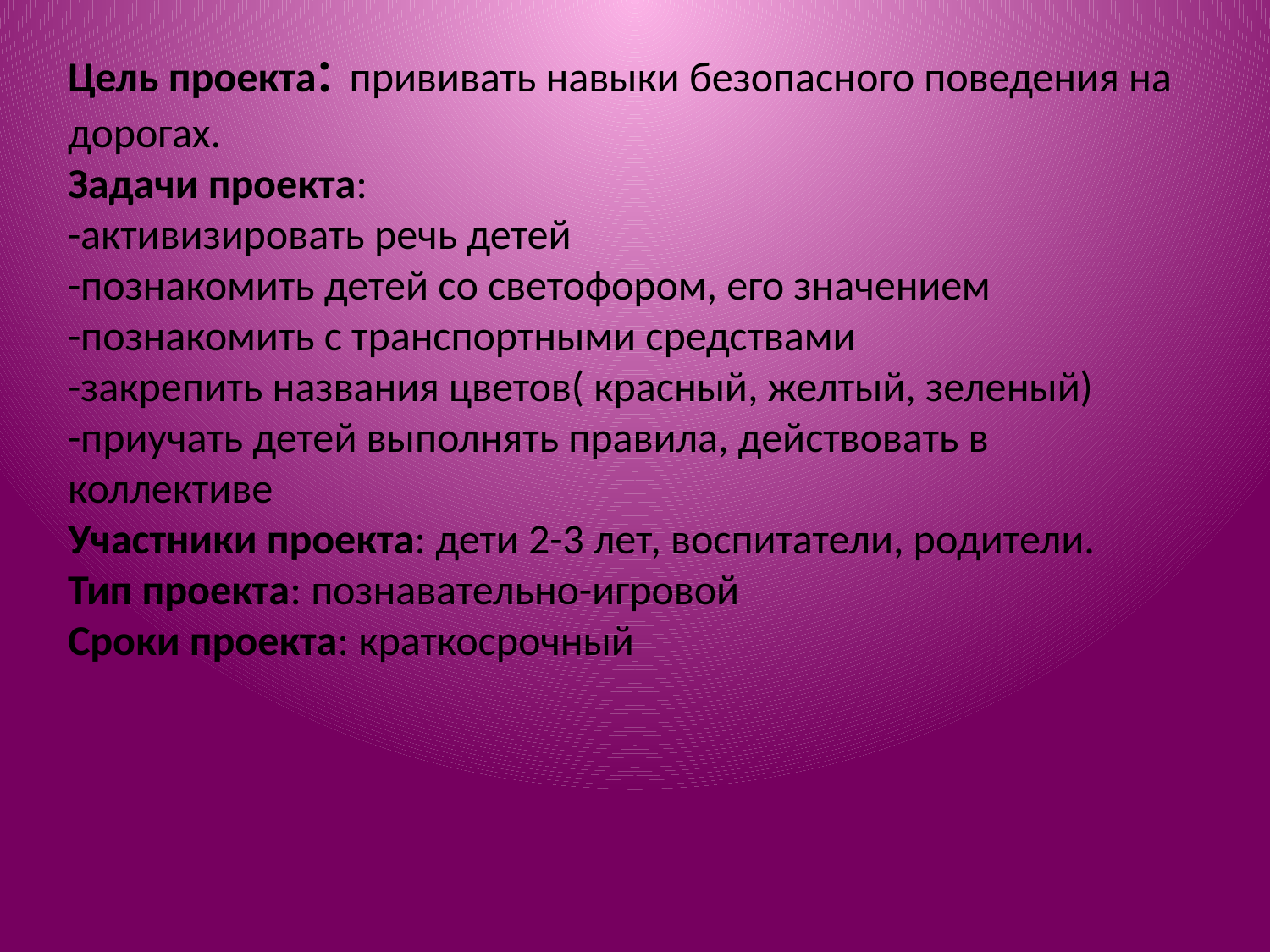

# Цель проекта: прививать навыки безопасного поведения на дорогах. Задачи проекта: -активизировать речь детей -познакомить детей со светофором, его значением -познакомить с транспортными средствами -закрепить названия цветов( красный, желтый, зеленый) -приучать детей выполнять правила, действовать в коллективе Участники проекта: дети 2-3 лет, воспитатели, родители. Тип проекта: познавательно-игровой Сроки проекта: краткосрочный